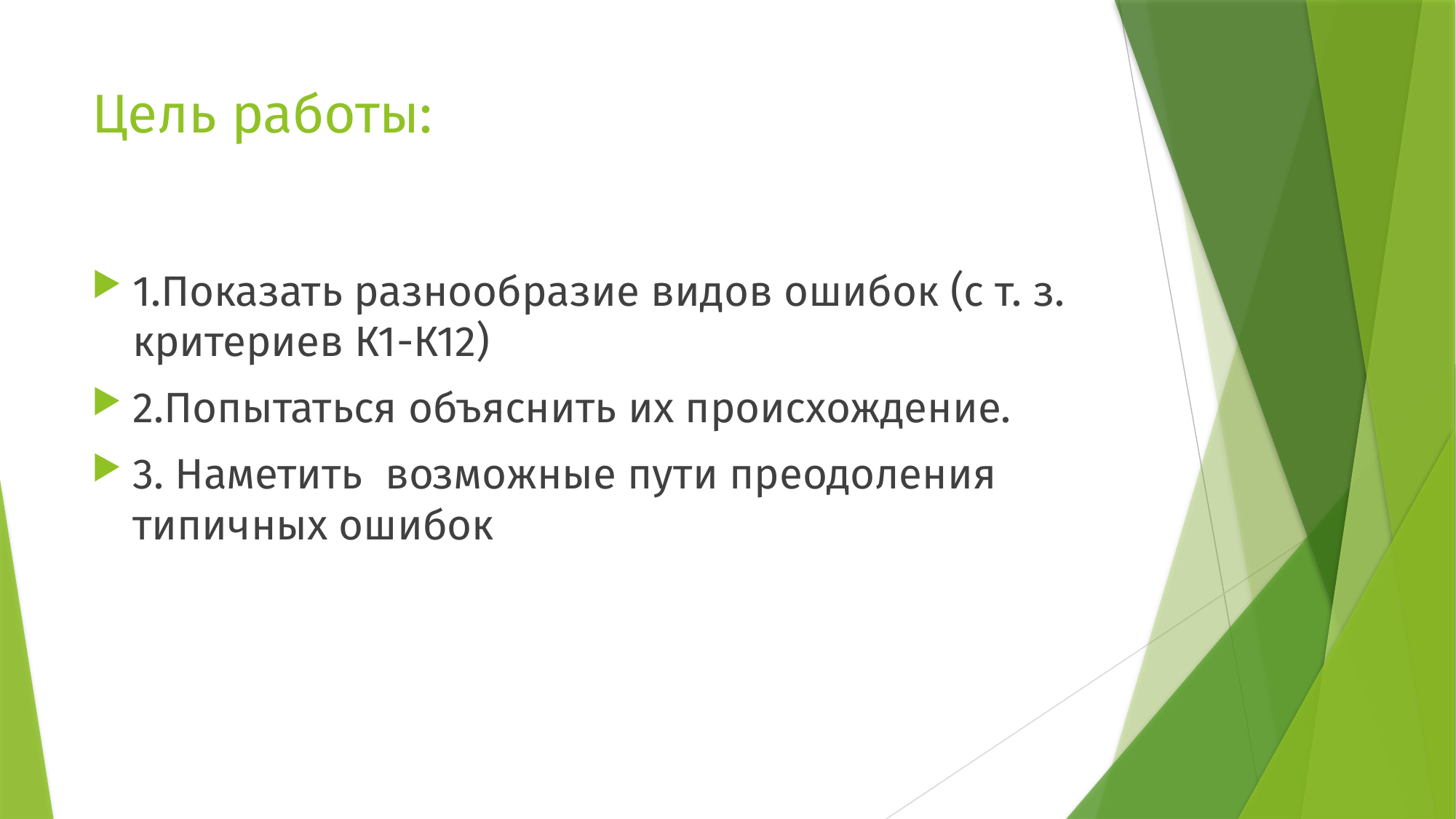

# Цель работы:
1.Показать разнообразие видов ошибок (с т. з. критериев К1-К12)
2.Попытаться объяснить их происхождение.
3. Наметить  возможные пути преодоления типичных ошибок